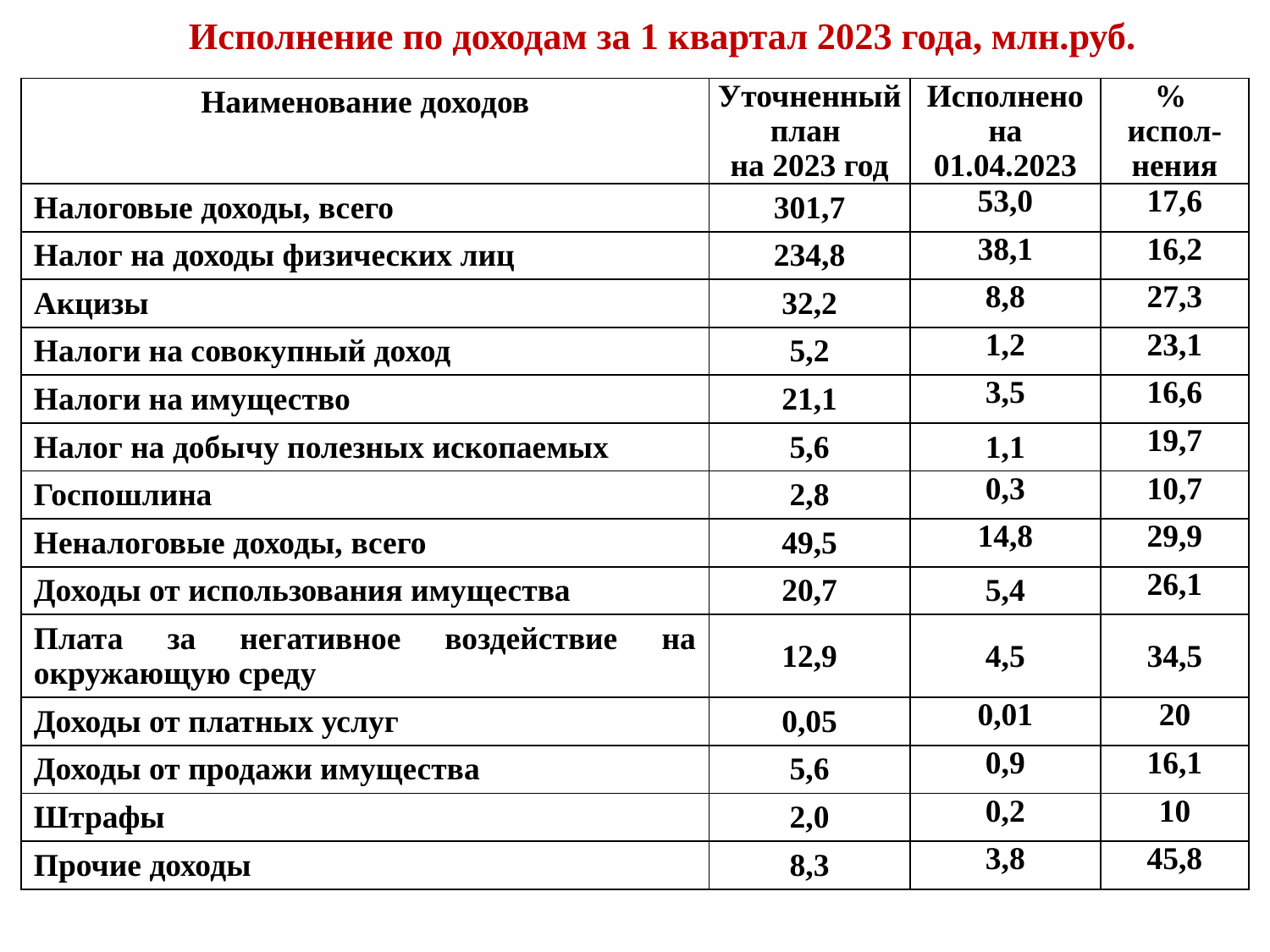

# Исполнение по доходам за 1 квартал 2023 года, млн.руб.
| Наименование доходов | Уточненный план на 2023 год | Исполнено на 01.04.2023 | % испол-нения |
| --- | --- | --- | --- |
| Налоговые доходы, всего | 301,7 | 53,0 | 17,6 |
| Налог на доходы физических лиц | 234,8 | 38,1 | 16,2 |
| Акцизы | 32,2 | 8,8 | 27,3 |
| Налоги на совокупный доход | 5,2 | 1,2 | 23,1 |
| Налоги на имущество | 21,1 | 3,5 | 16,6 |
| Налог на добычу полезных ископаемых | 5,6 | 1,1 | 19,7 |
| Госпошлина | 2,8 | 0,3 | 10,7 |
| Неналоговые доходы, всего | 49,5 | 14,8 | 29,9 |
| Доходы от использования имущества | 20,7 | 5,4 | 26,1 |
| Плата за негативное воздействие на окружающую среду | 12,9 | 4,5 | 34,5 |
| Доходы от платных услуг | 0,05 | 0,01 | 20 |
| Доходы от продажи имущества | 5,6 | 0,9 | 16,1 |
| Штрафы | 2,0 | 0,2 | 10 |
| Прочие доходы | 8,3 | 3,8 | 45,8 |